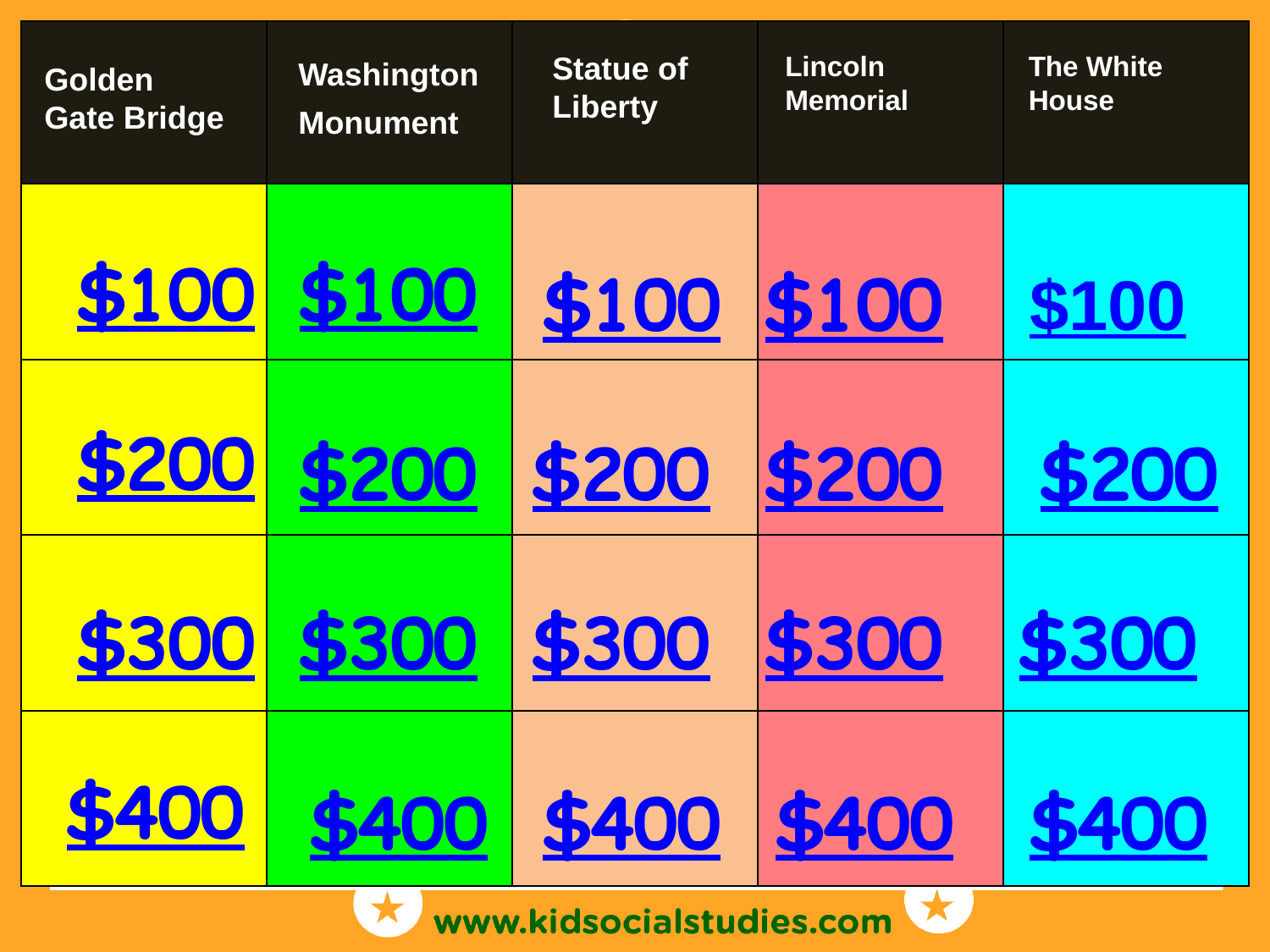

|  |  |  |  |  |
| --- | --- | --- | --- | --- |
|  |  |  |  |  |
|  |  |  |  |  |
|  |  |  |  |  |
|  |  |  |  |  |
Statue of Liberty
Lincoln Memorial
The White House
Washington
Monument
Golden Gate Bridge
$100
$100
$100
$100
$100
$200
$200
$200
$200
$200
$300
$300
$300
$300
$300
$400
$400
$400
$400
$400